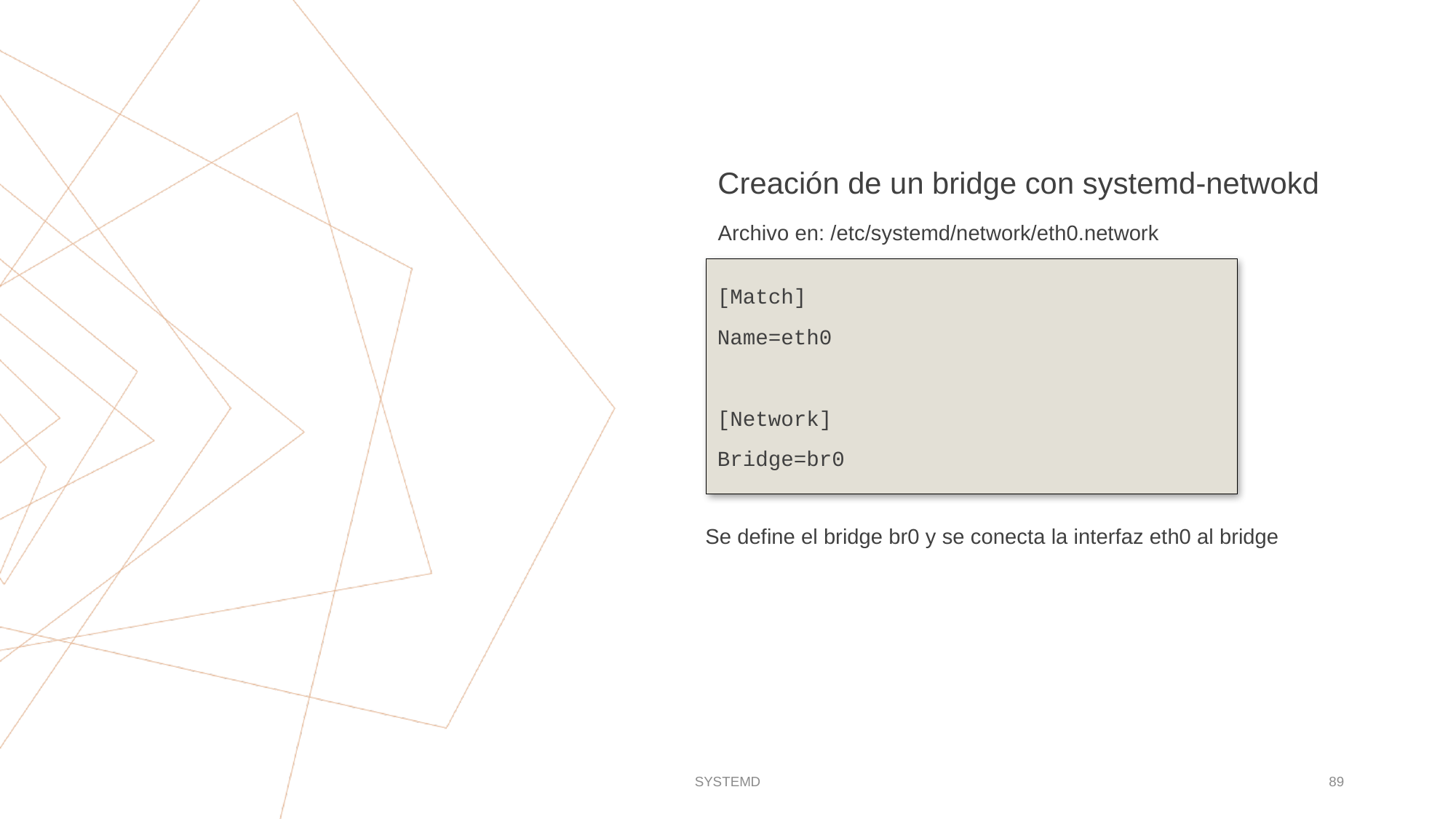

Creación de un bridge con systemd-netwokd
Archivo en: /etc/systemd/network/eth0.network

[Match]
Name=eth0

[Network]
Bridge=br0
Se define el bridge br0 y se conecta la interfaz eth0 al bridge

SYSTEMD
89